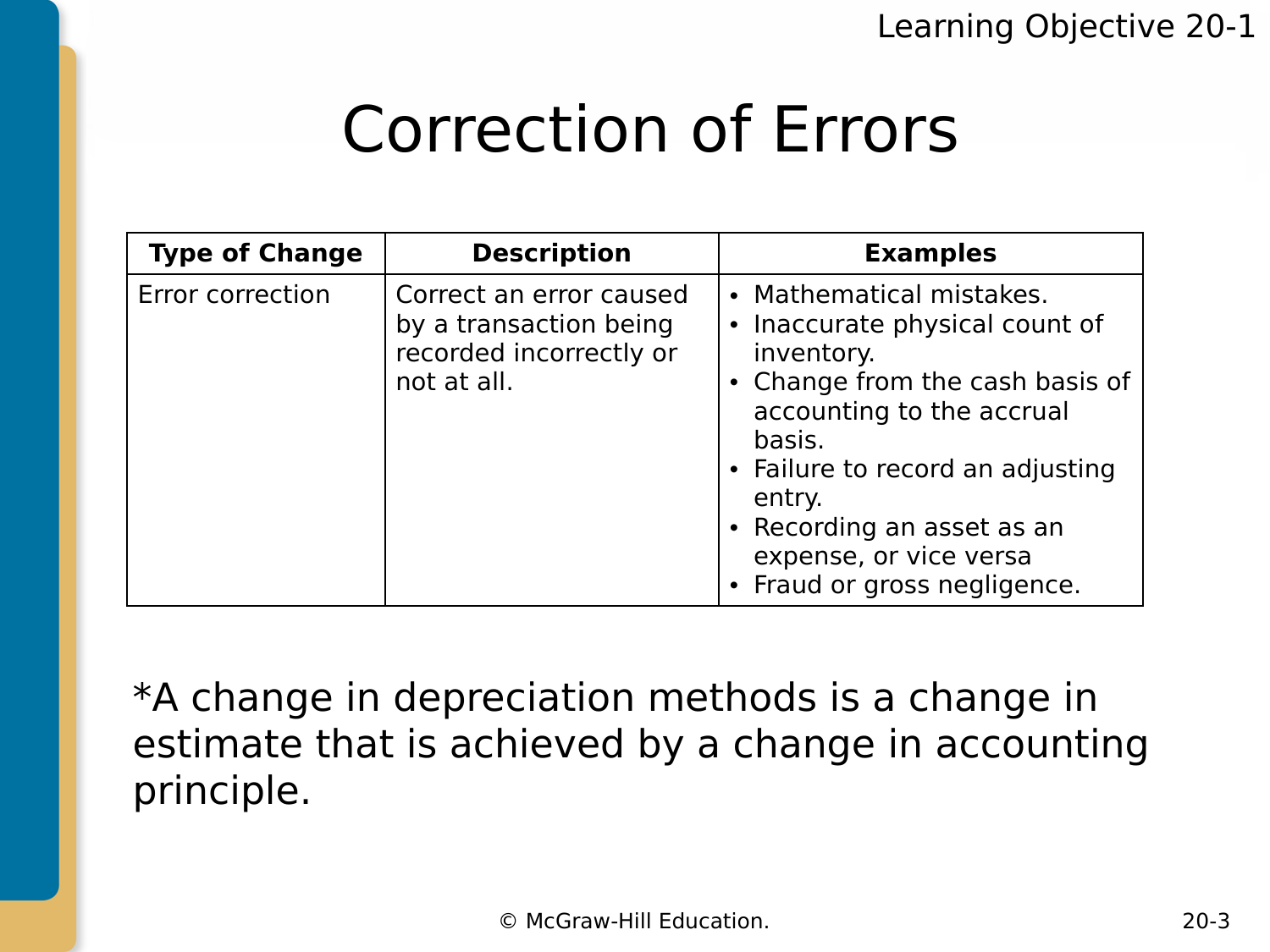

Learning Objective 20-1
# Correction of Errors
| Type of Change | Description | Examples |
| --- | --- | --- |
| Error correction | Correct an error caused by a transaction being recorded incorrectly or not at all. | Mathematical mistakes. Inaccurate physical count of inventory. Change from the cash basis of accounting to the accrual basis. Failure to record an adjusting entry. Recording an asset as an expense, or vice versa Fraud or gross negligence. |
*A change in depreciation methods is a change in estimate that is achieved by a change in accounting principle.